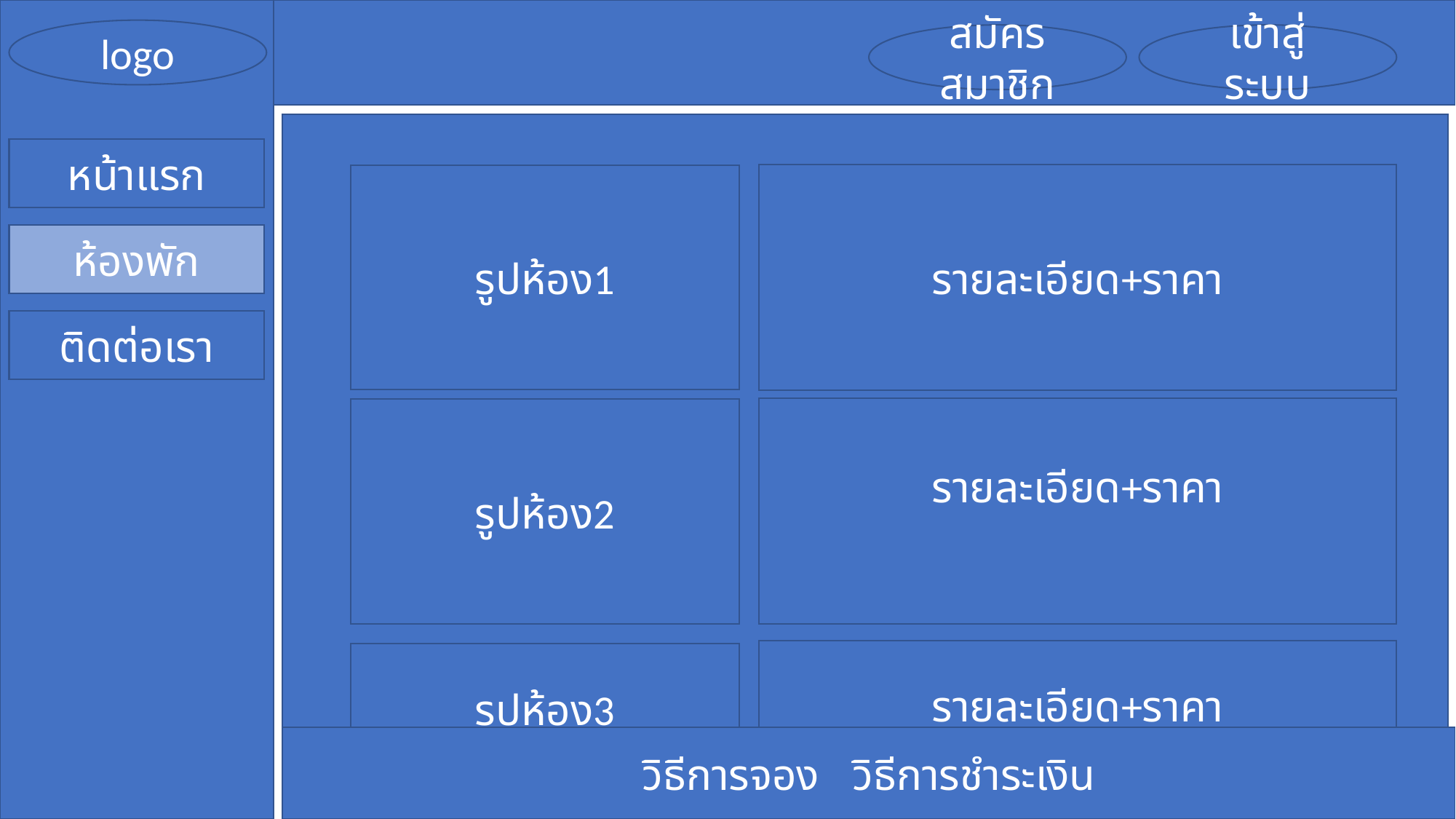

logo
สมัครสมาชิก
เข้าสู่ระบบ

หน้าแรก
รายละเอียด+ราคา
รูปห้อง1
ห้องพัก
ติดต่อเรา
รายละเอียด+ราคา

รูปห้อง2
รายละเอียด+ราคา
รูปห้อง3

วิธีการจอง   วิธีการชำระเงิน